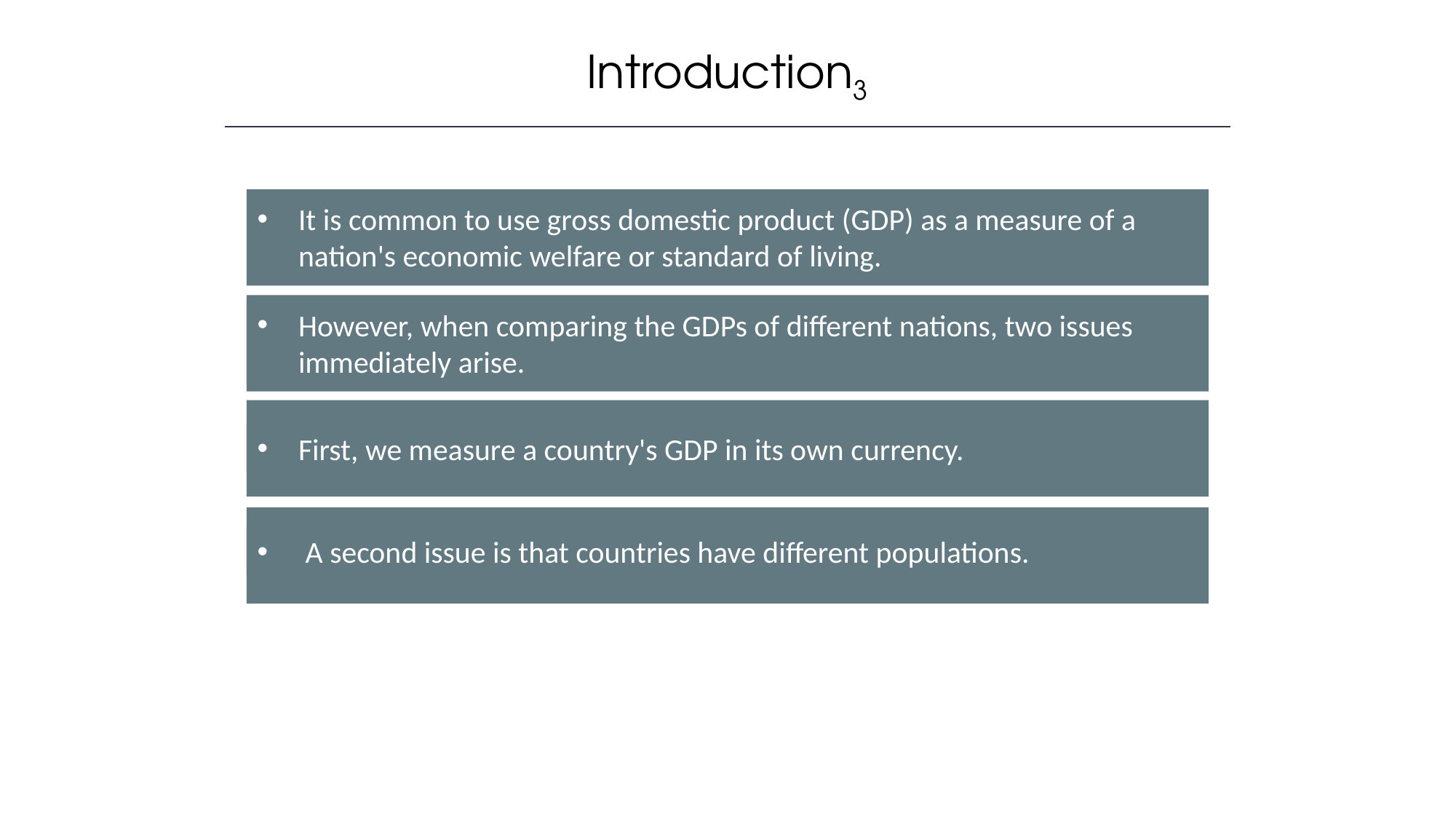

Introduction3

It is common to use gross domestic product (GDP) as a measure of a nation's economic welfare or standard of living.

However, when comparing the GDPs of different nations, two issues immediately arise.

First, we measure a country's GDP in its own currency.

 A second issue is that countries have different populations.